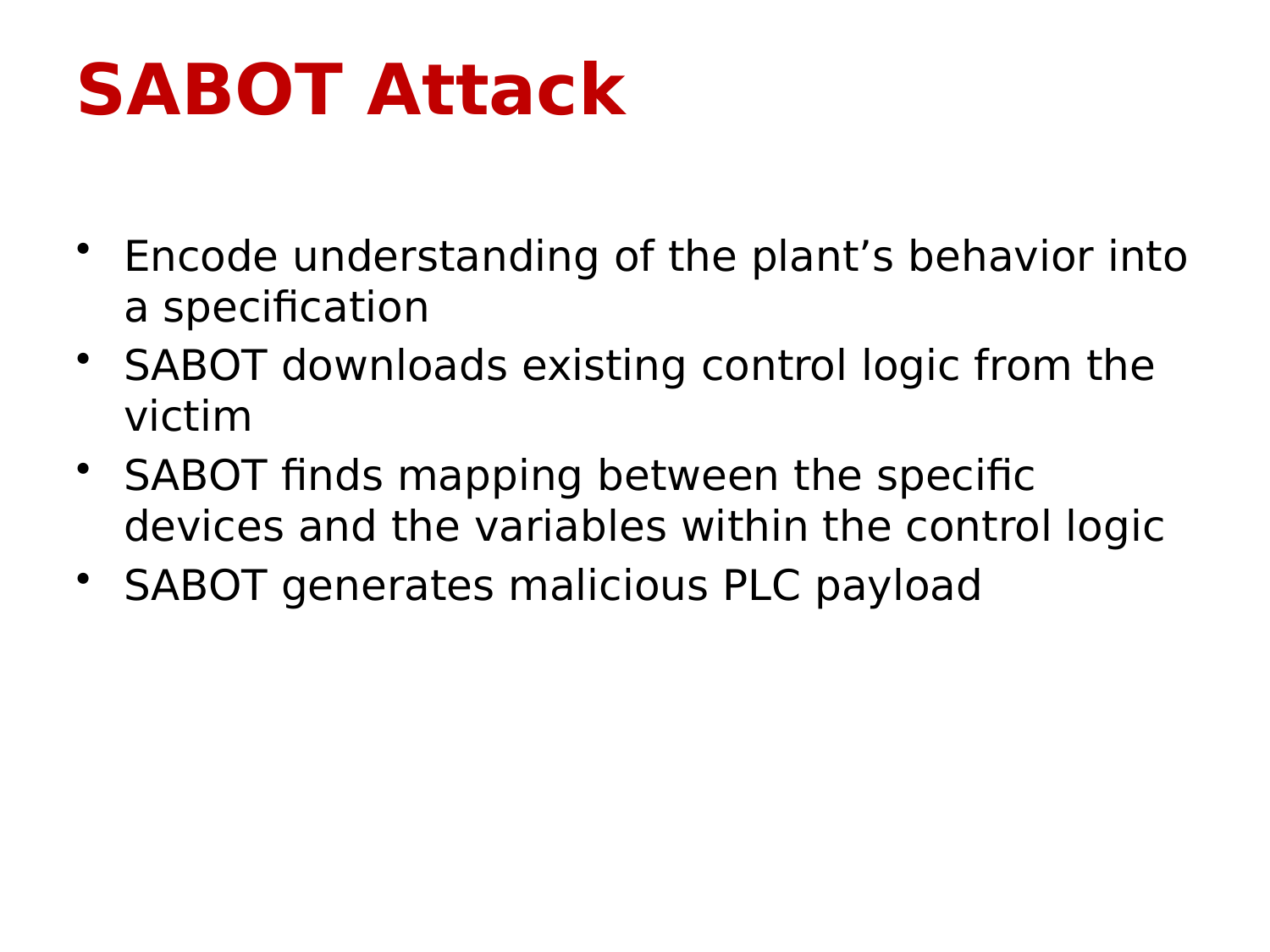

# SABOT Attack
Encode understanding of the plant’s behavior into a specification
SABOT downloads existing control logic from the victim
SABOT finds mapping between the specific devices and the variables within the control logic
SABOT generates malicious PLC payload